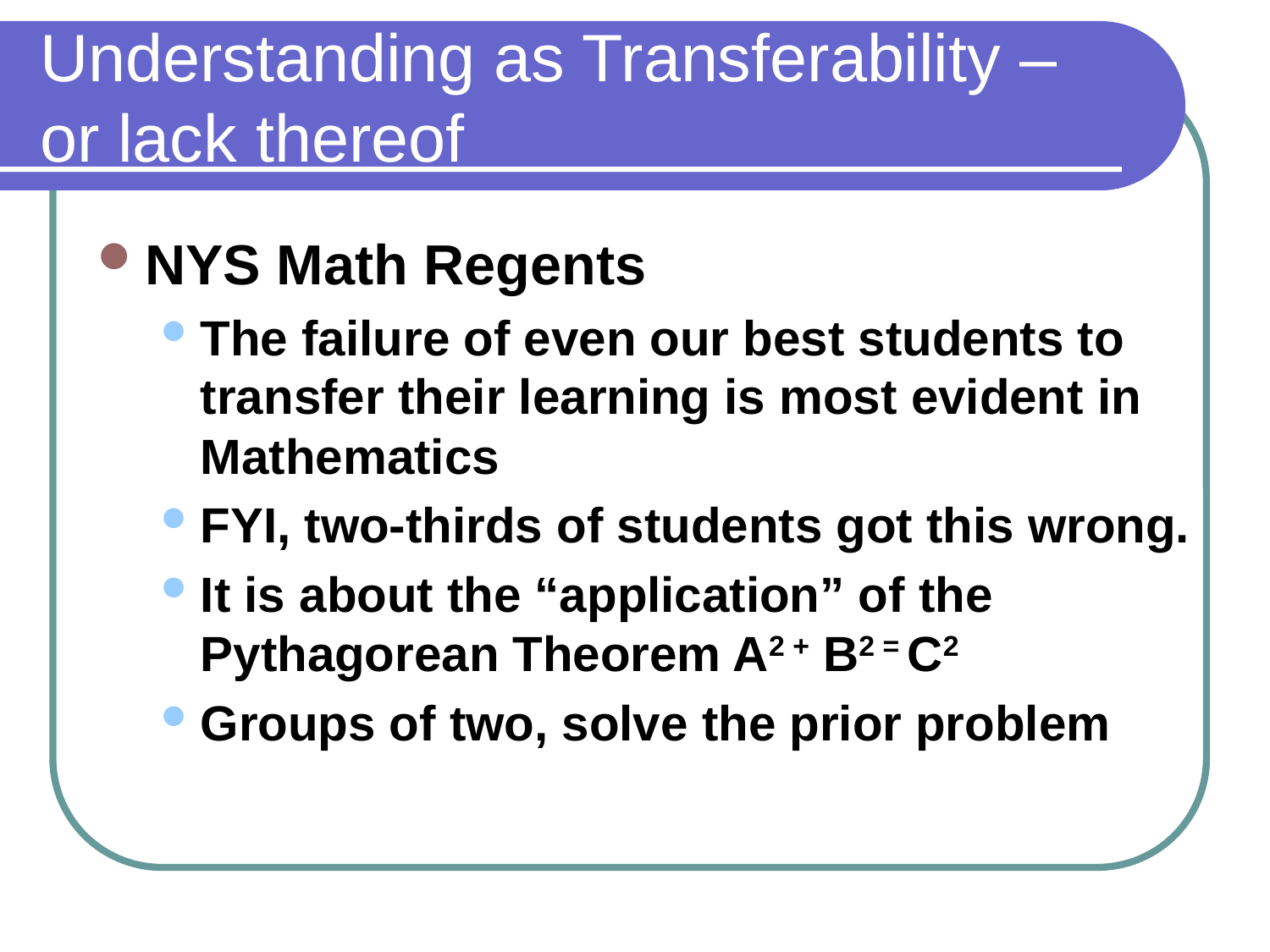

# Understanding as Transferability – or lack thereof
NYS Math Regents
The failure of even our best students to transfer their learning is most evident in Mathematics
FYI, two-thirds of students got this wrong.
It is about the “application” of the Pythagorean Theorem A2 + B2 = C2
Groups of two, solve the prior problem